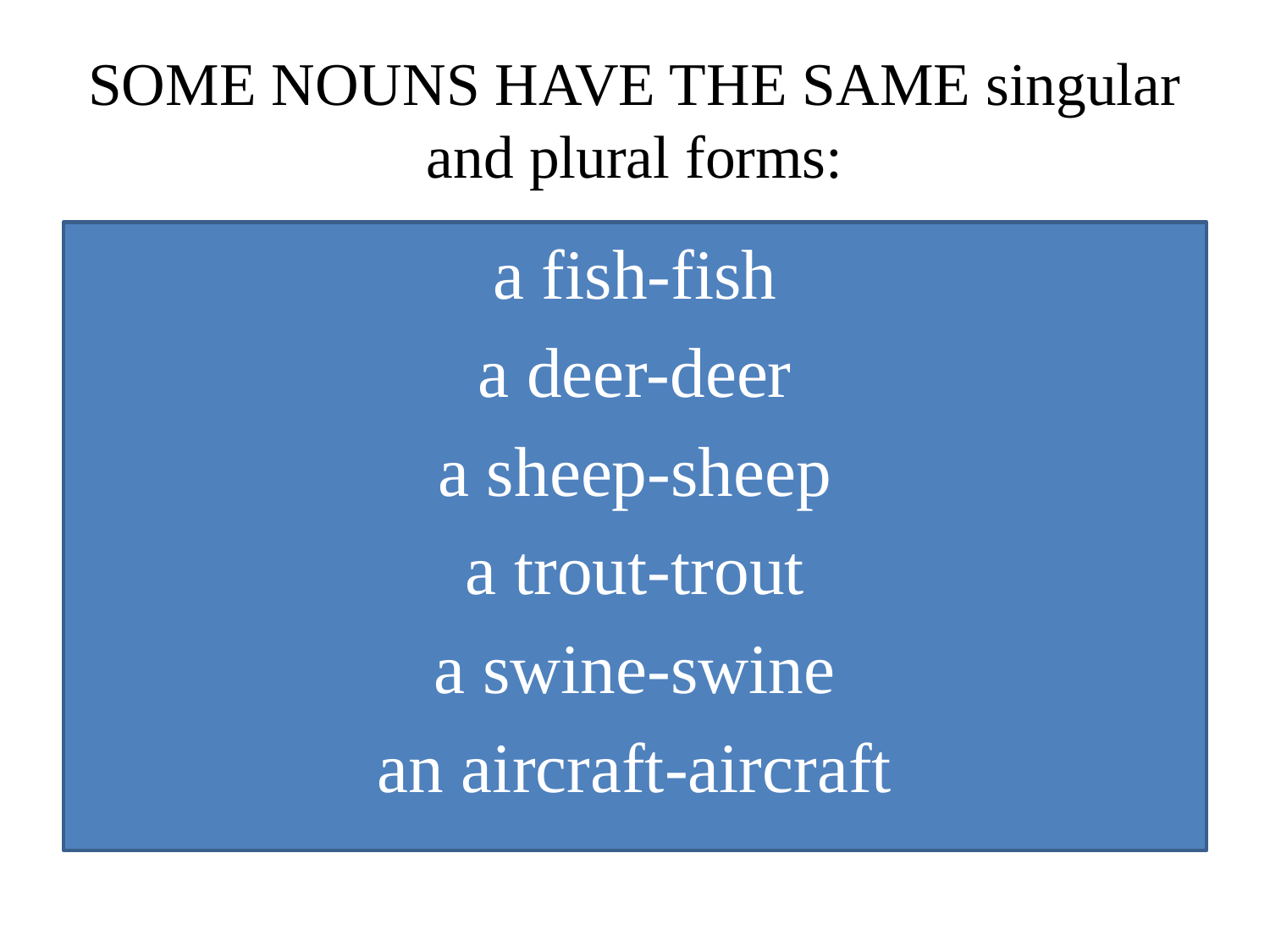

# SOME NOUNS HAVE THE SAME singular and plural forms:
a fish-fish
a deer-deer
a sheep-sheep
a trout-trout
a swine-swine
an aircraft-aircraft